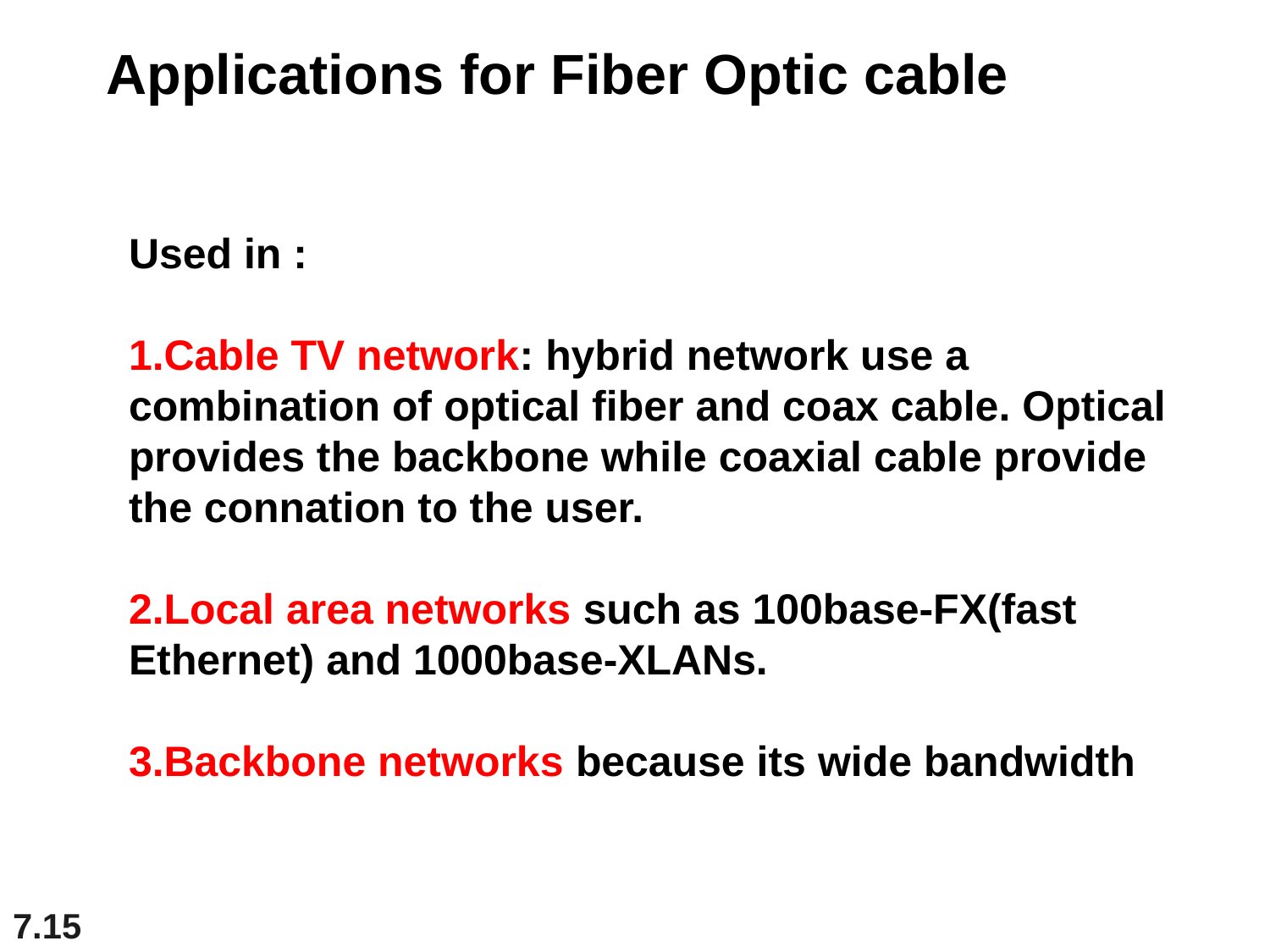

Applications for Fiber Optic cable

Used in :

1.Cable TV network: hybrid network use a combination of optical fiber and coax cable. Optical provides the backbone while coaxial cable provide the connation to the user.

2.Local area networks such as 100base-FX(fast Ethernet) and 1000base-XLANs.

3.Backbone networks because its wide bandwidth
7.15